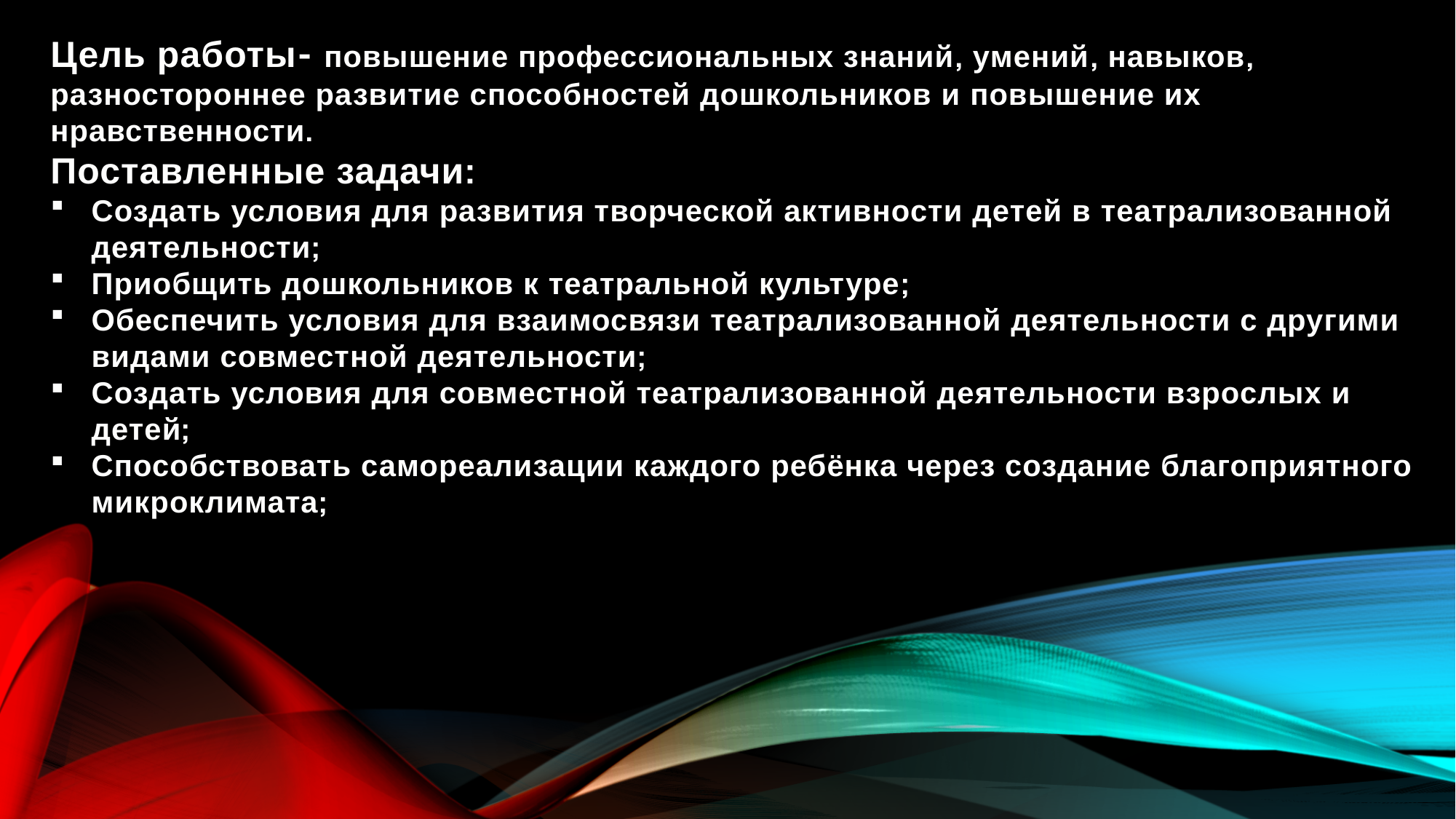

Цель работы- повышение профессиональных знаний, умений, навыков,
разностороннее развитие способностей дошкольников и повышение их нравственности.
Поставленные задачи:
Создать условия для развития творческой активности детей в театрализованной деятельности;
Приобщить дошкольников к театральной культуре;
Обеспечить условия для взаимосвязи театрализованной деятельности с другими видами совместной деятельности;
Создать условия для совместной театрализованной деятельности взрослых и детей;
Способствовать самореализации каждого ребёнка через создание благоприятного микроклимата;